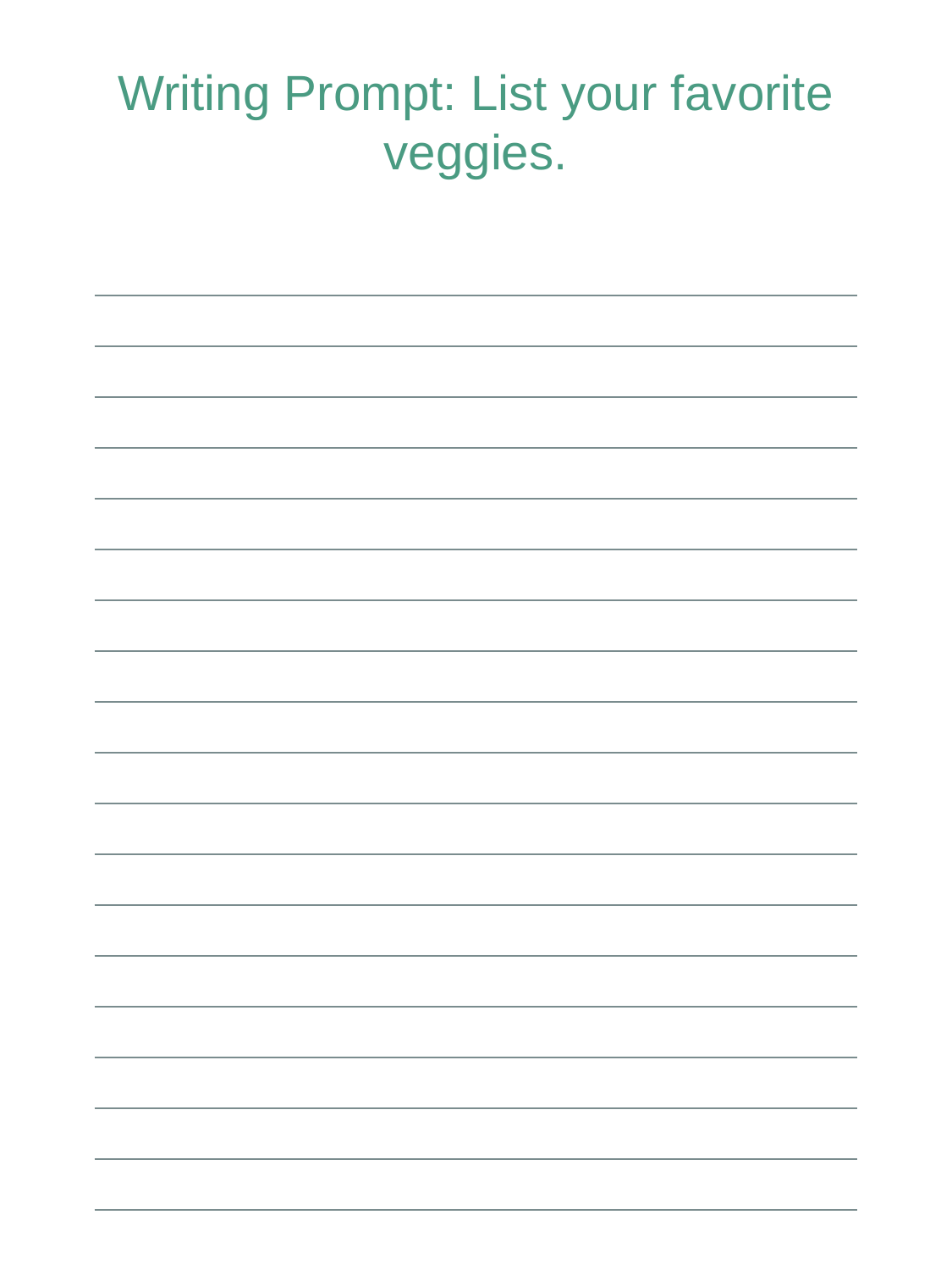

Writing Prompt: List your favorite veggies.
|  |
| --- |
|  |
|  |
|  |
|  |
|  |
|  |
|  |
|  |
|  |
|  |
|  |
|  |
|  |
|  |
|  |
|  |
|  |